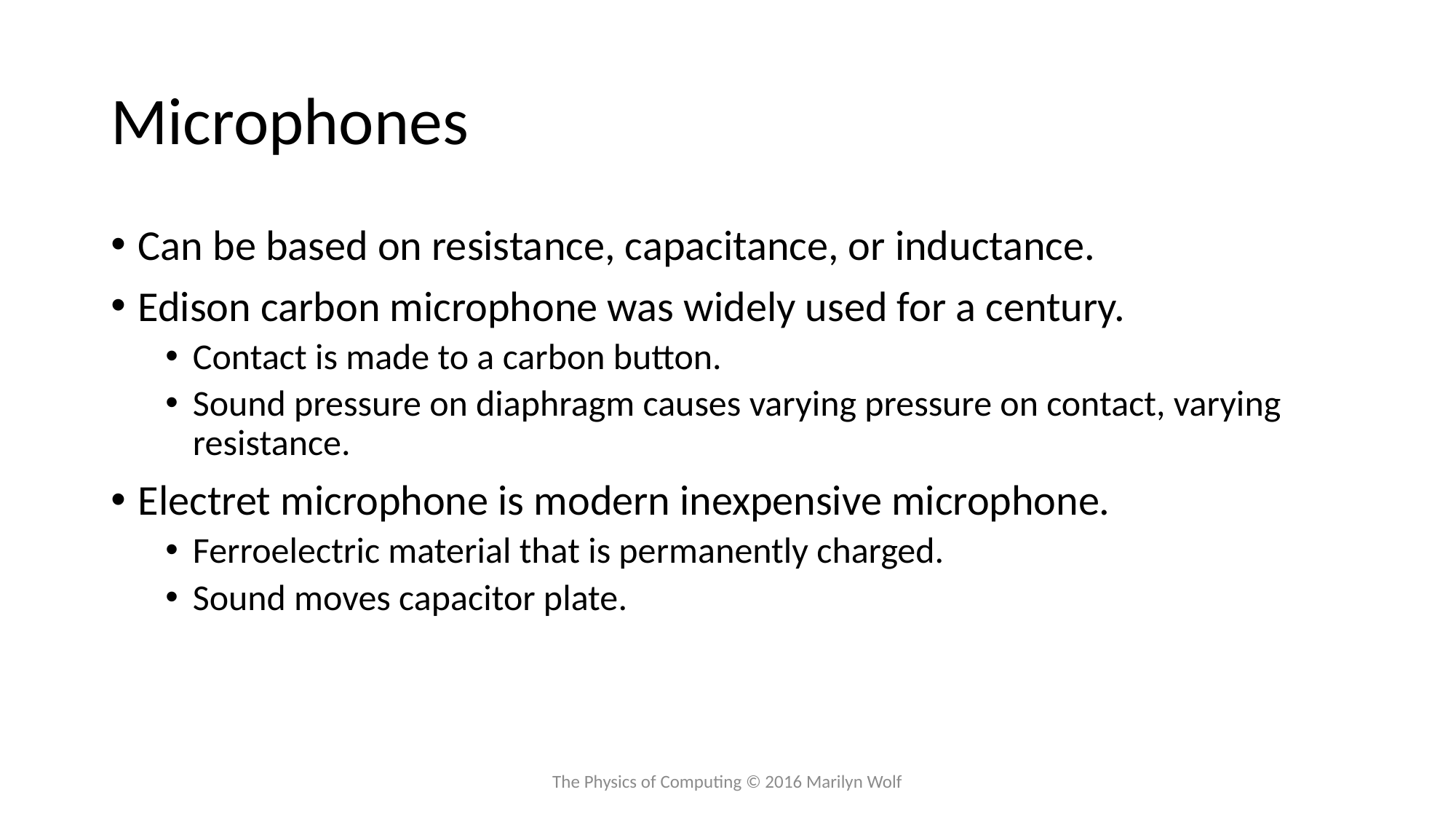

# Microphones
Can be based on resistance, capacitance, or inductance.
Edison carbon microphone was widely used for a century.
Contact is made to a carbon button.
Sound pressure on diaphragm causes varying pressure on contact, varying resistance.
Electret microphone is modern inexpensive microphone.
Ferroelectric material that is permanently charged.
Sound moves capacitor plate.
The Physics of Computing © 2016 Marilyn Wolf